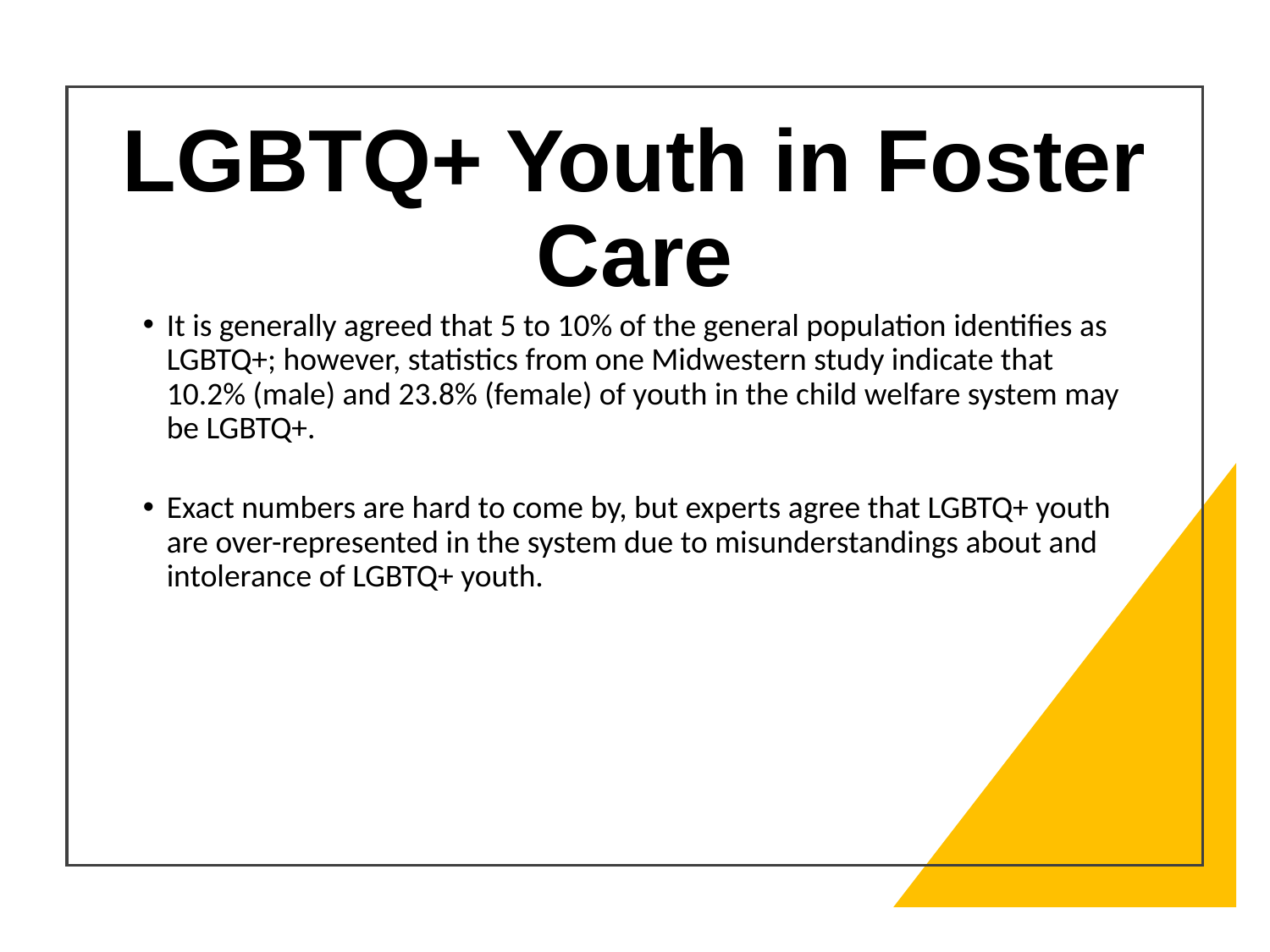

# LGBTQ+ Youth in Foster Care
It is generally agreed that 5 to 10% of the general population identifies as LGBTQ+; however, statistics from one Midwestern study indicate that 10.2% (male) and 23.8% (female) of youth in the child welfare system may be LGBTQ+.

Exact numbers are hard to come by, but experts agree that LGBTQ+ youth are over-represented in the system due to misunderstandings about and intolerance of LGBTQ+ youth.